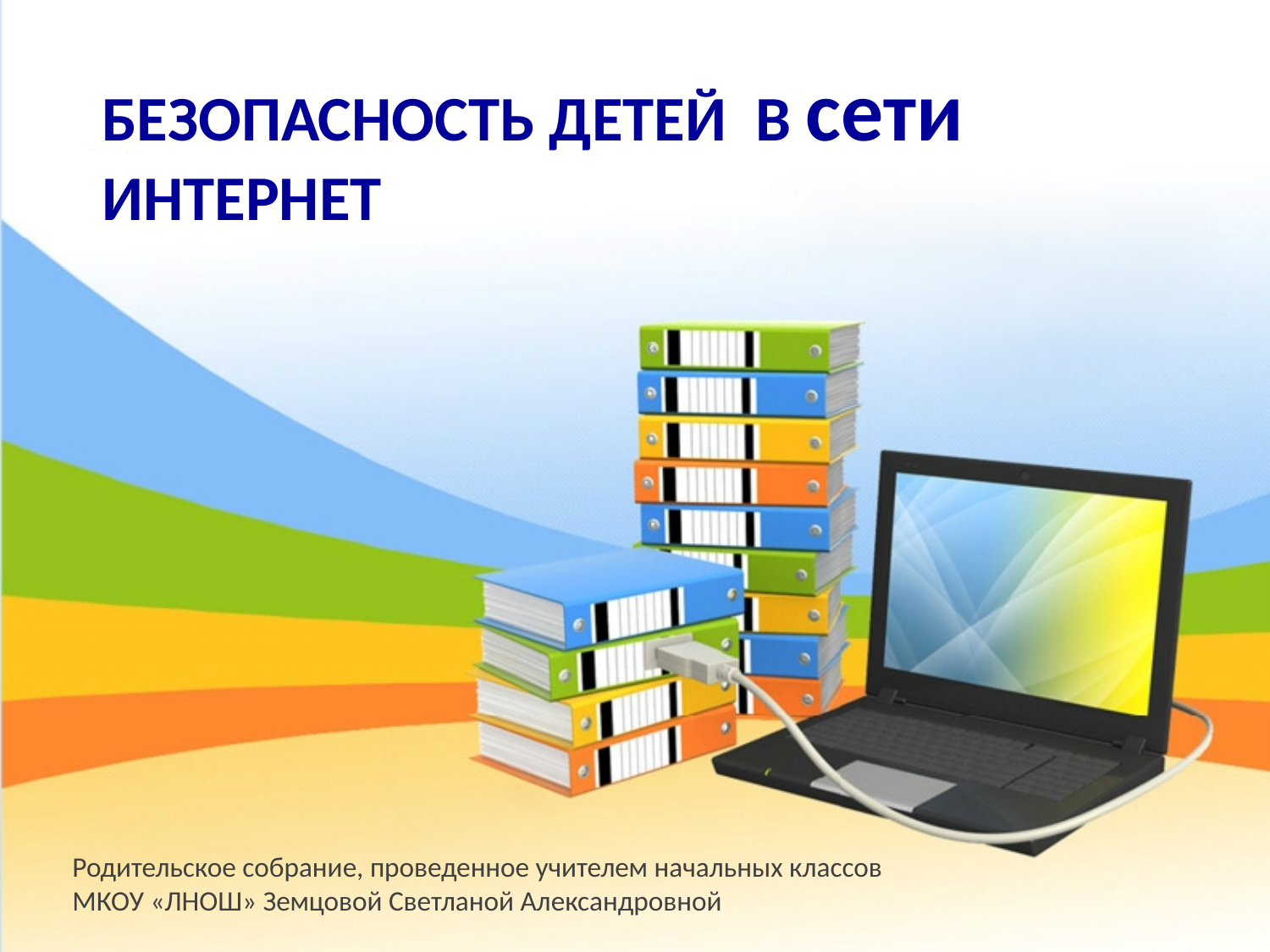

БЕЗОПАСНОСТЬ ДЕТЕЙ  В сети ИНТЕРНЕТ
#

Родительское собрание, проведенное учителем начальных классов МКОУ «ЛНОШ» Земцовой Светланой Александровной